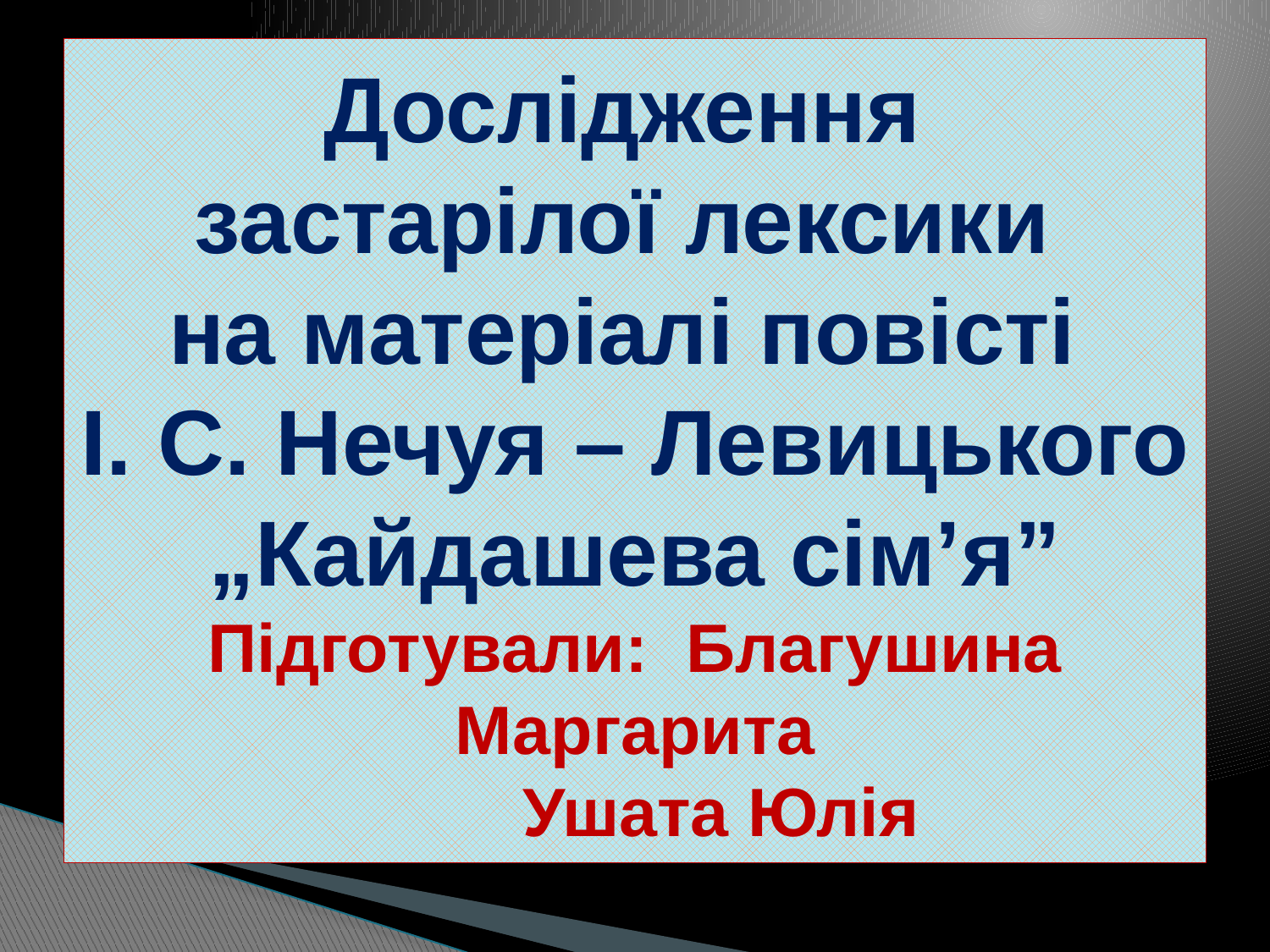

# Дослідження застарілої лексики на матеріалі повісті І. С. Нечуя – Левицького „Кайдашева сім’я” Підготували:  Благушина Маргарита Ушата Юлія